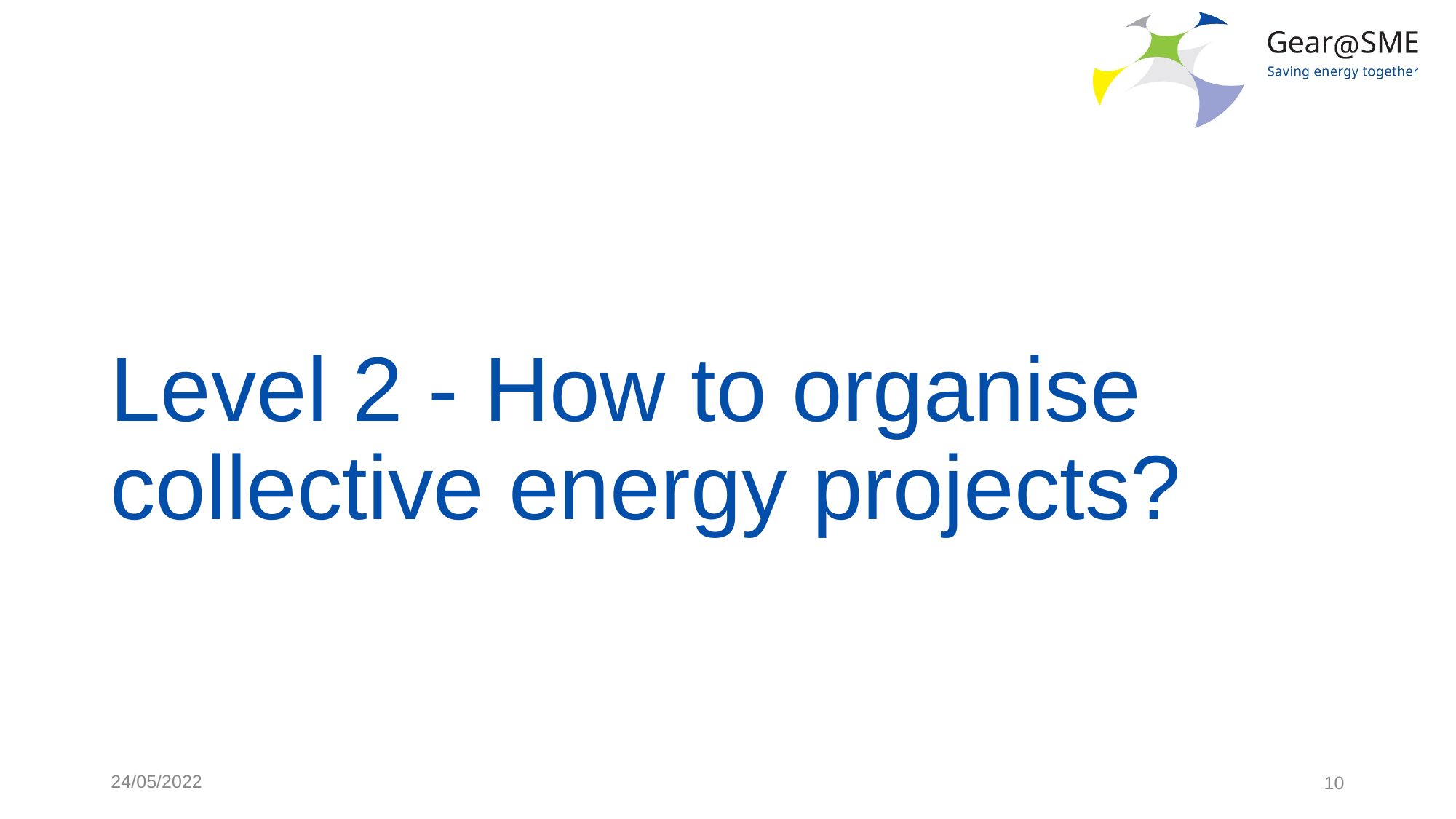

# Level 2 - How to organise collective energy projects?

24/05/2022
10